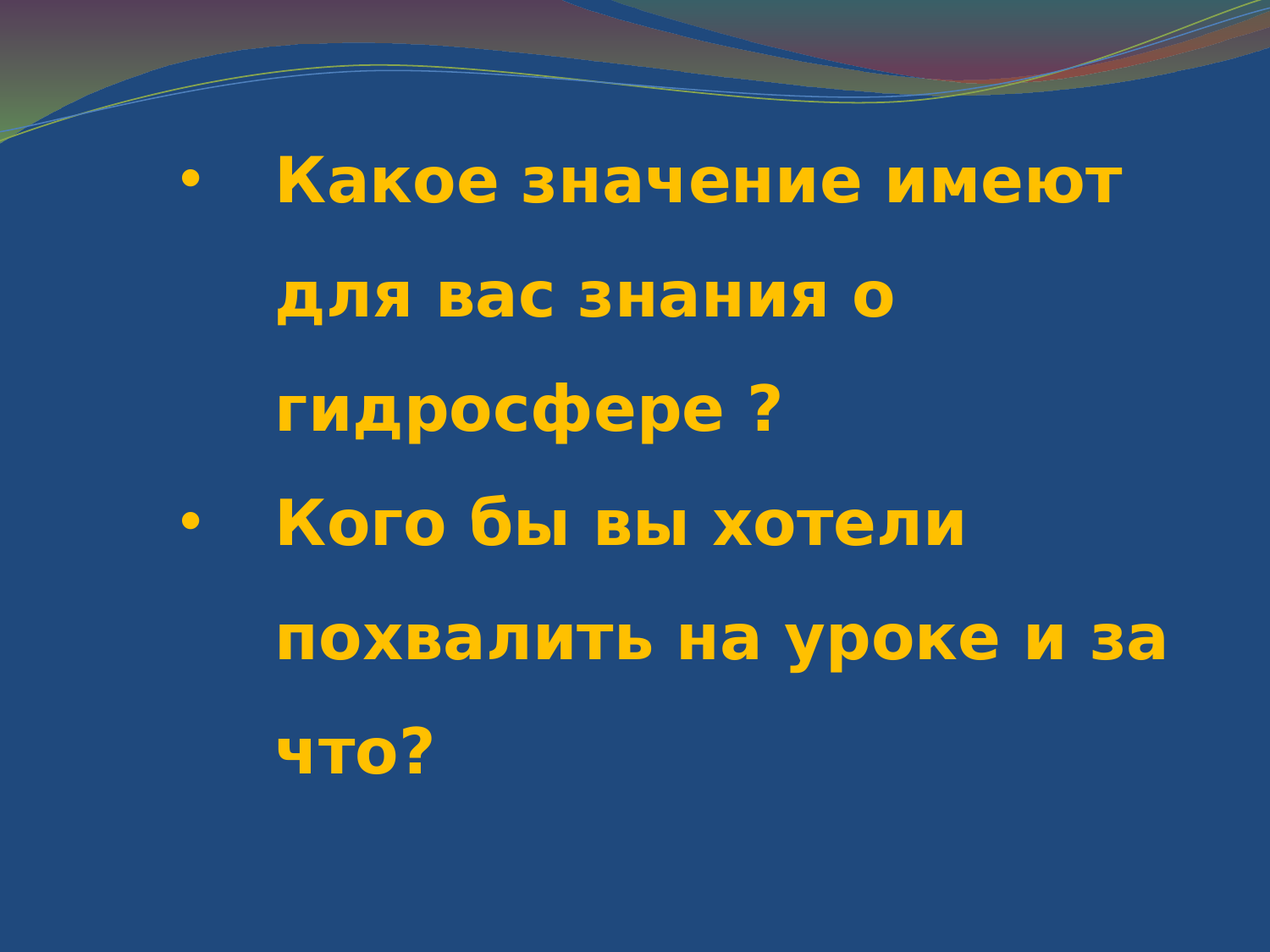

Какое значение имеют для вас знания о гидросфере ?
Кого бы вы хотели похвалить на уроке и за что?